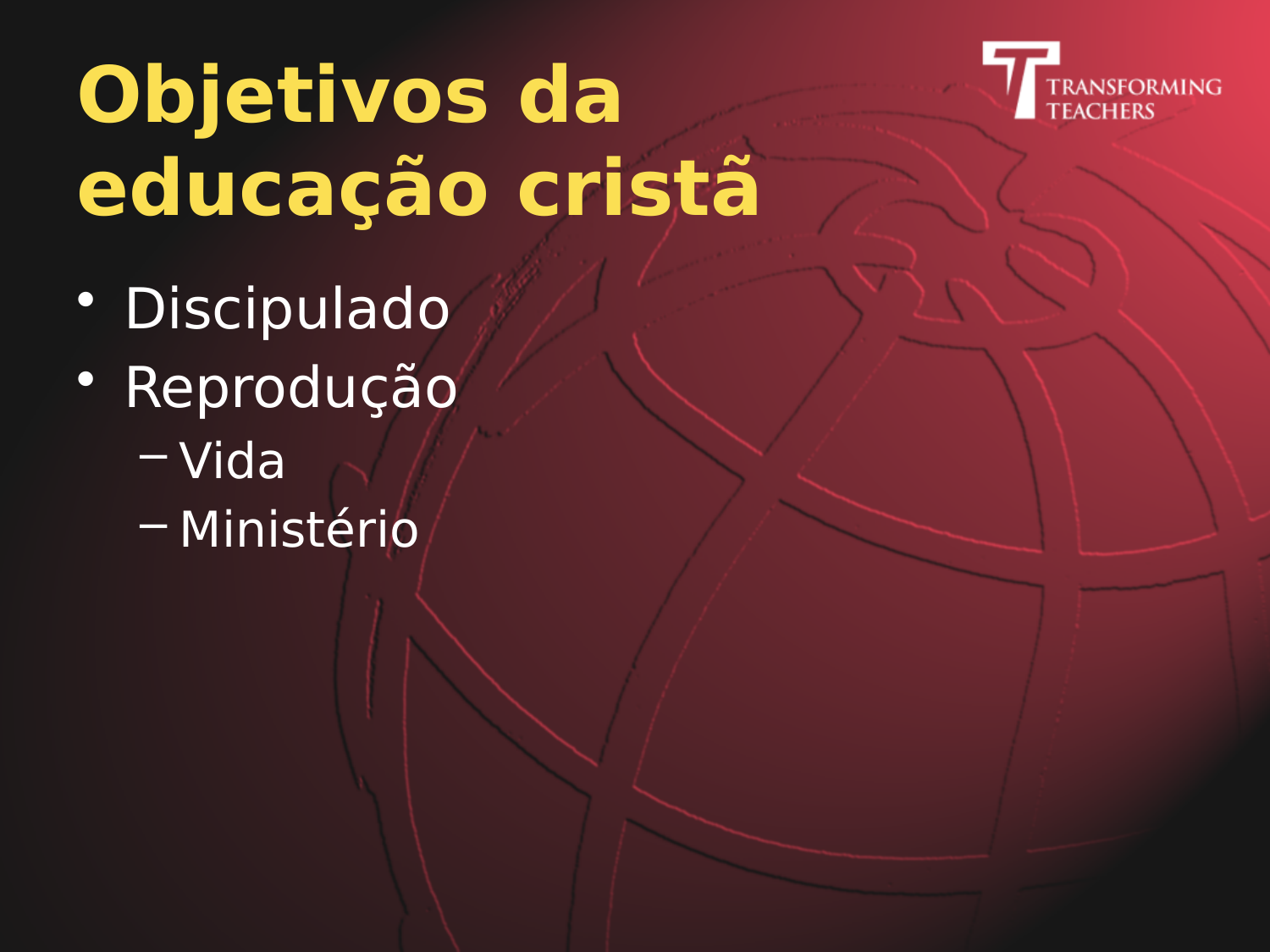

# Objetivos da educação cristã
Discipulado
Reprodução
Vida
Ministério